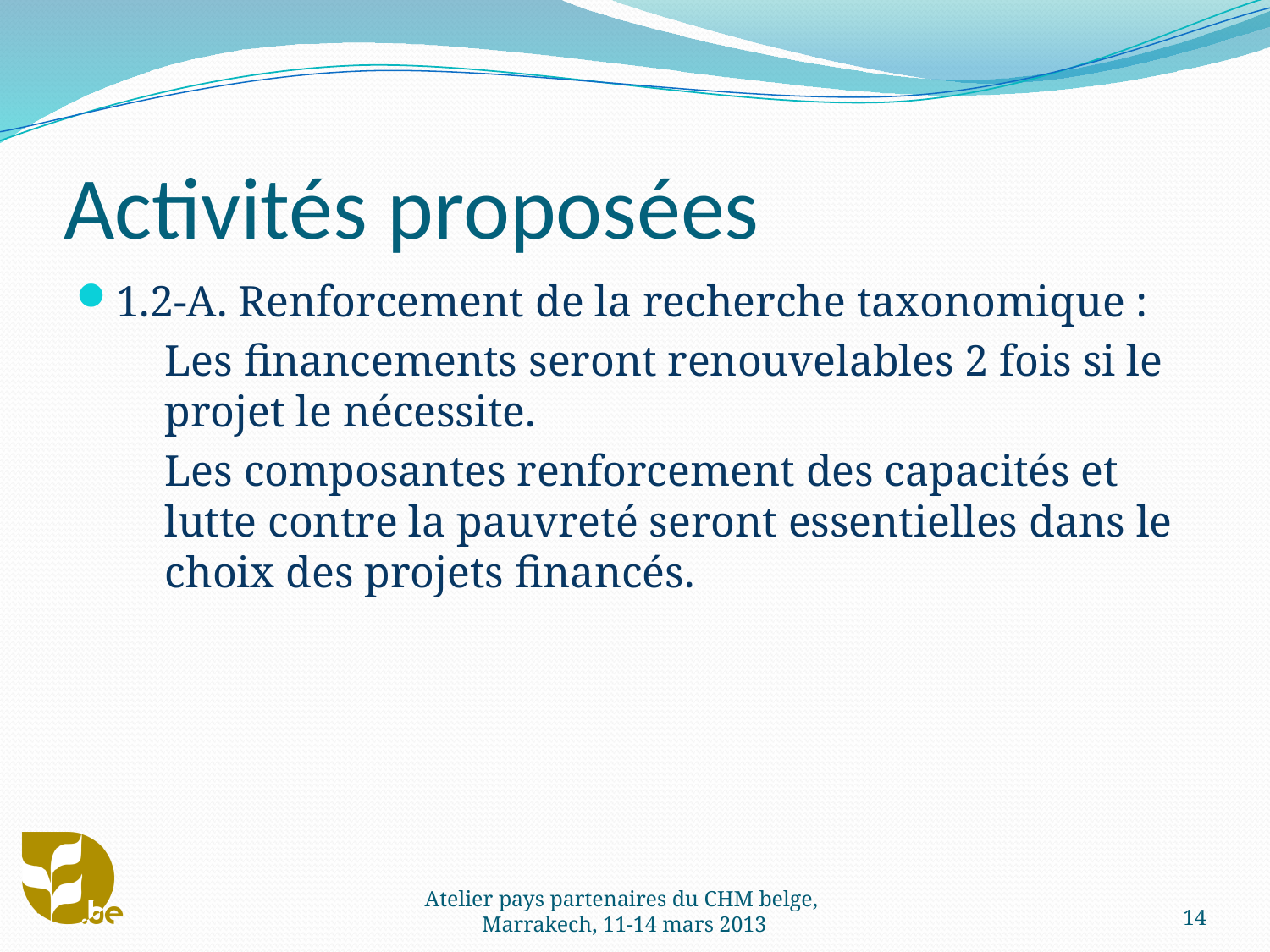

# Activités proposées
1.2-A. Renforcement de la recherche taxonomique :
	Les financements seront renouvelables 2 fois si le projet le nécessite.
	Les composantes renforcement des capacités et lutte contre la pauvreté seront essentielles dans le choix des projets financés.

14